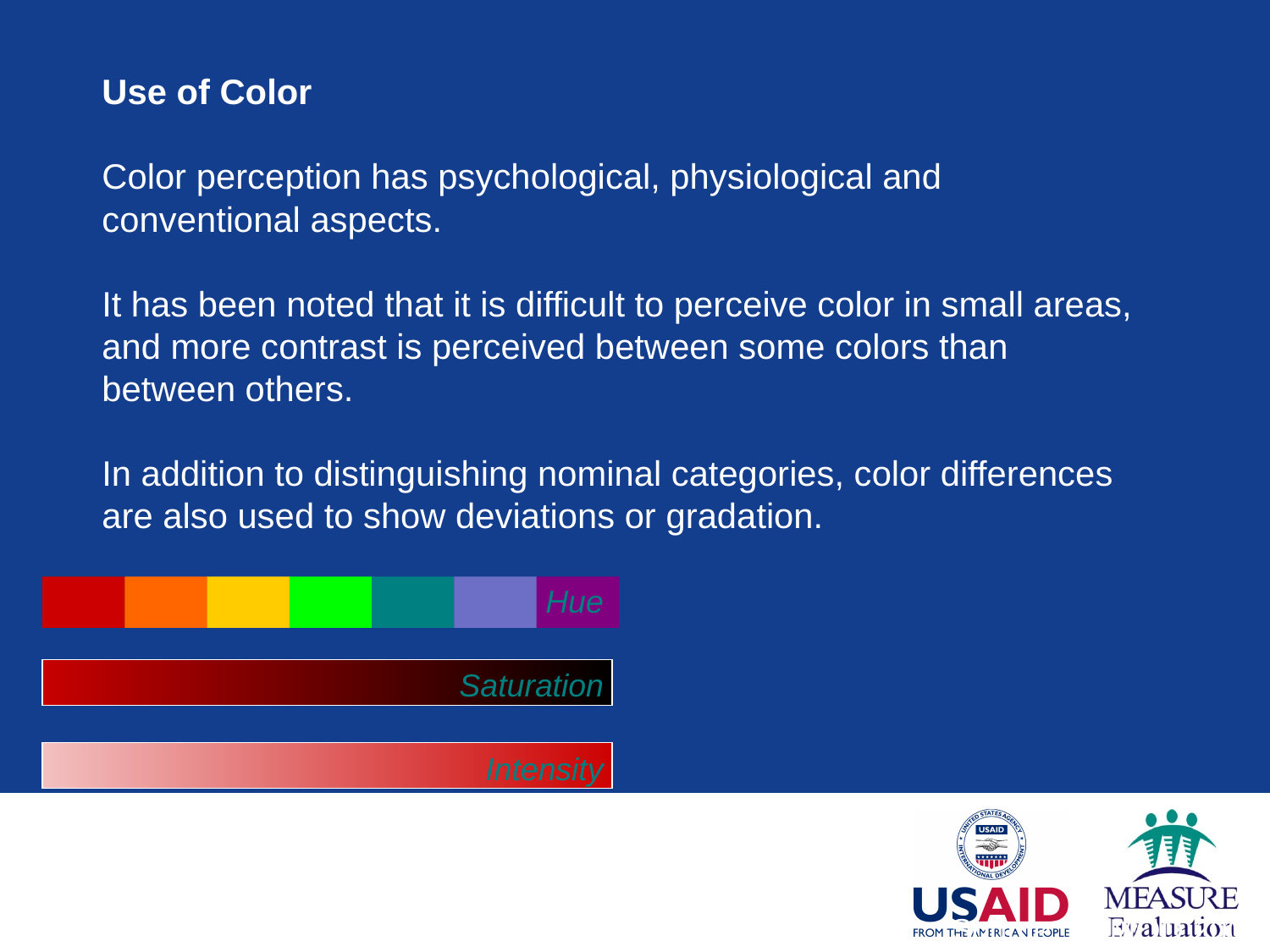

Use of Color

Color perception has psychological, physiological and conventional aspects.

It has been noted that it is difficult to perceive color in small areas, and more contrast is perceived between some colors than between others.

In addition to distinguishing nominal categories, color differences are also used to show deviations or gradation.

Hue

Saturation

Intensity

Source: ICIMOD 2000